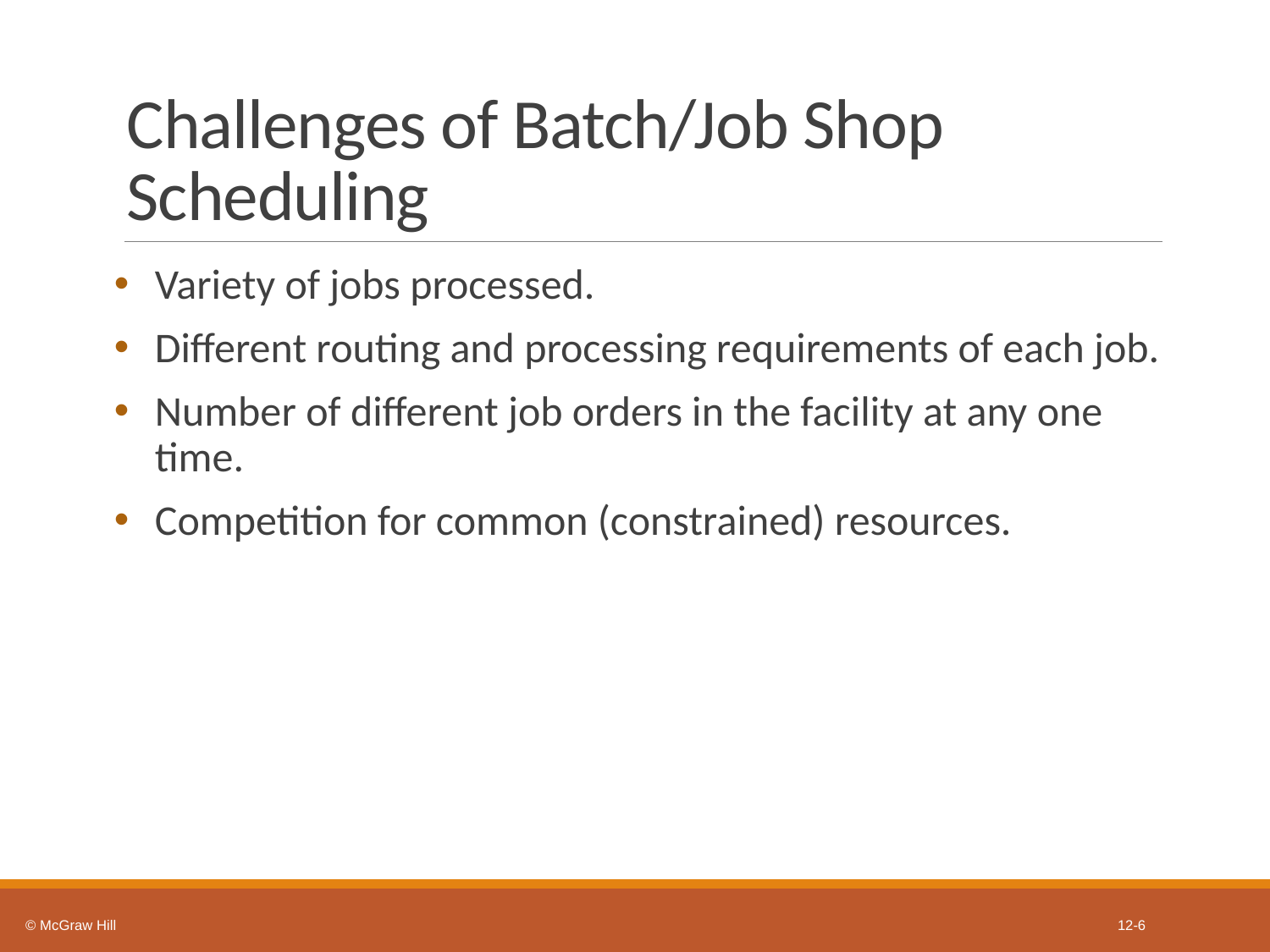

# Challenges of Batch/Job Shop Scheduling
Variety of jobs processed.
Different routing and processing requirements of each job.
Number of different job orders in the facility at any one time.
Competition for common (constrained) resources.